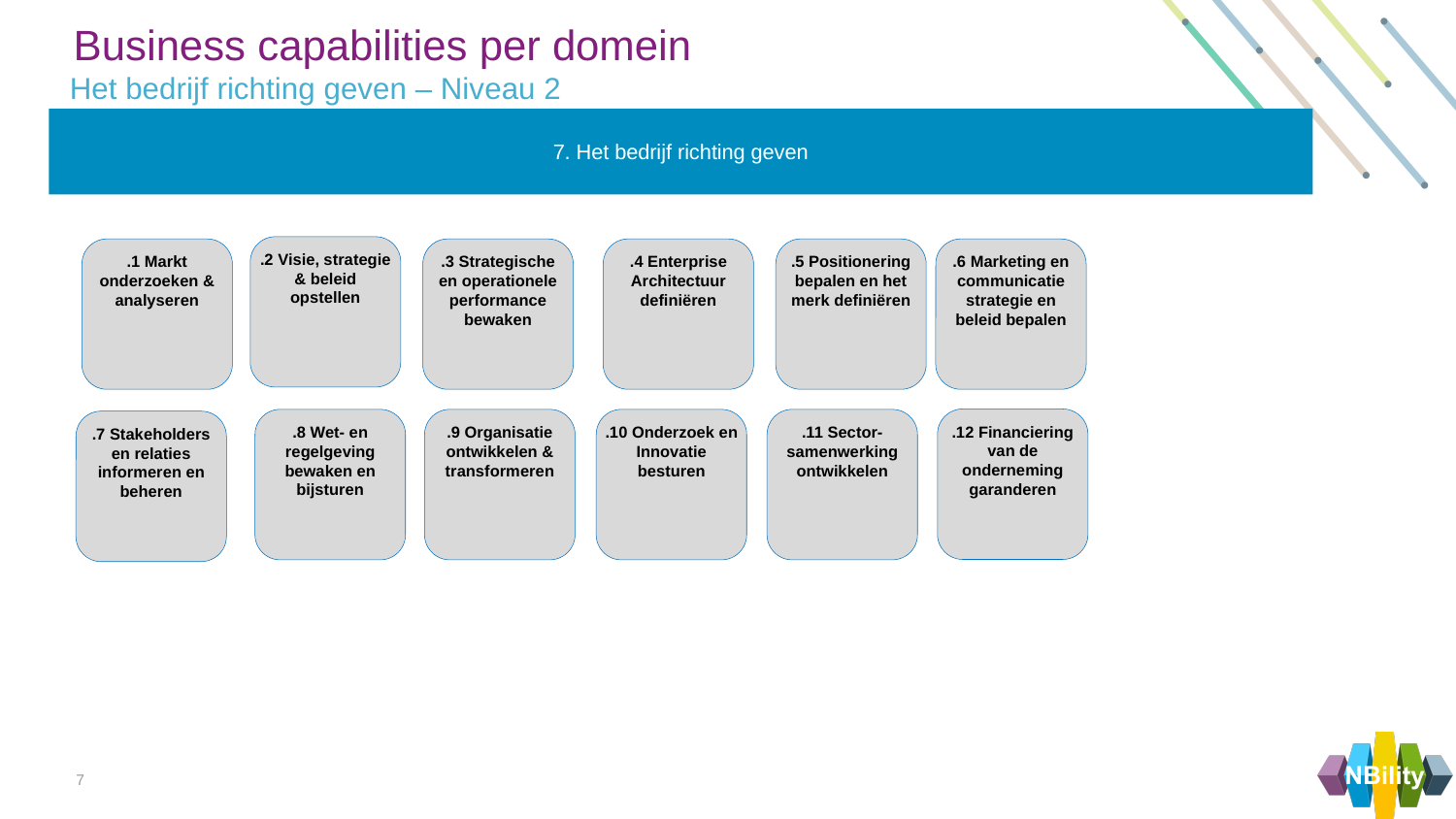

Business capabilities per domein
Het bedrijf richting geven – Niveau 2
7. Het bedrijf richting geven
.2 Visie, strategie & beleid opstellen
.1 Markt onderzoeken & analyseren
.3 Strategische en operationele performance bewaken
.4 Enterprise Architectuur definiëren
.5 Positionering bepalen en het merk definiëren
.6 Marketing en communicatie strategie en beleid bepalen
.12 Financiering van de onderneming garanderen
.8 Wet- en regelgeving bewaken en bijsturen
.9 Organisatie ontwikkelen & transformeren
.10 Onderzoek en Innovatie besturen
.11 Sector- samenwerking ontwikkelen
.7 Stakeholders en relaties informeren en beheren
7